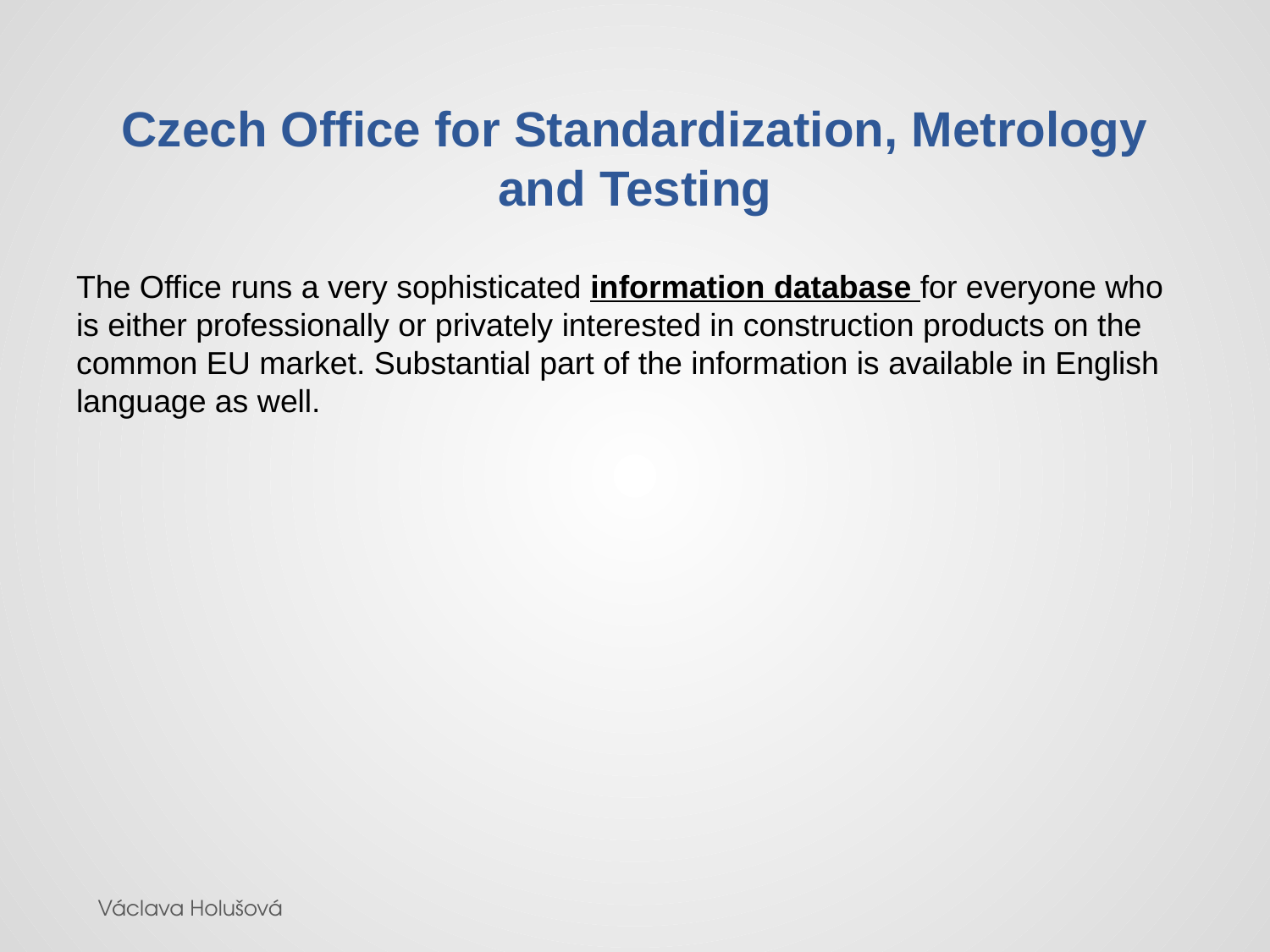

# Czech Office for Standardization, Metrology and Testing

The Office runs a very sophisticated information database for everyone who is either professionally or privately interested in construction products on the common EU market. Substantial part of the information is available in English language as well.

Václava Holušová